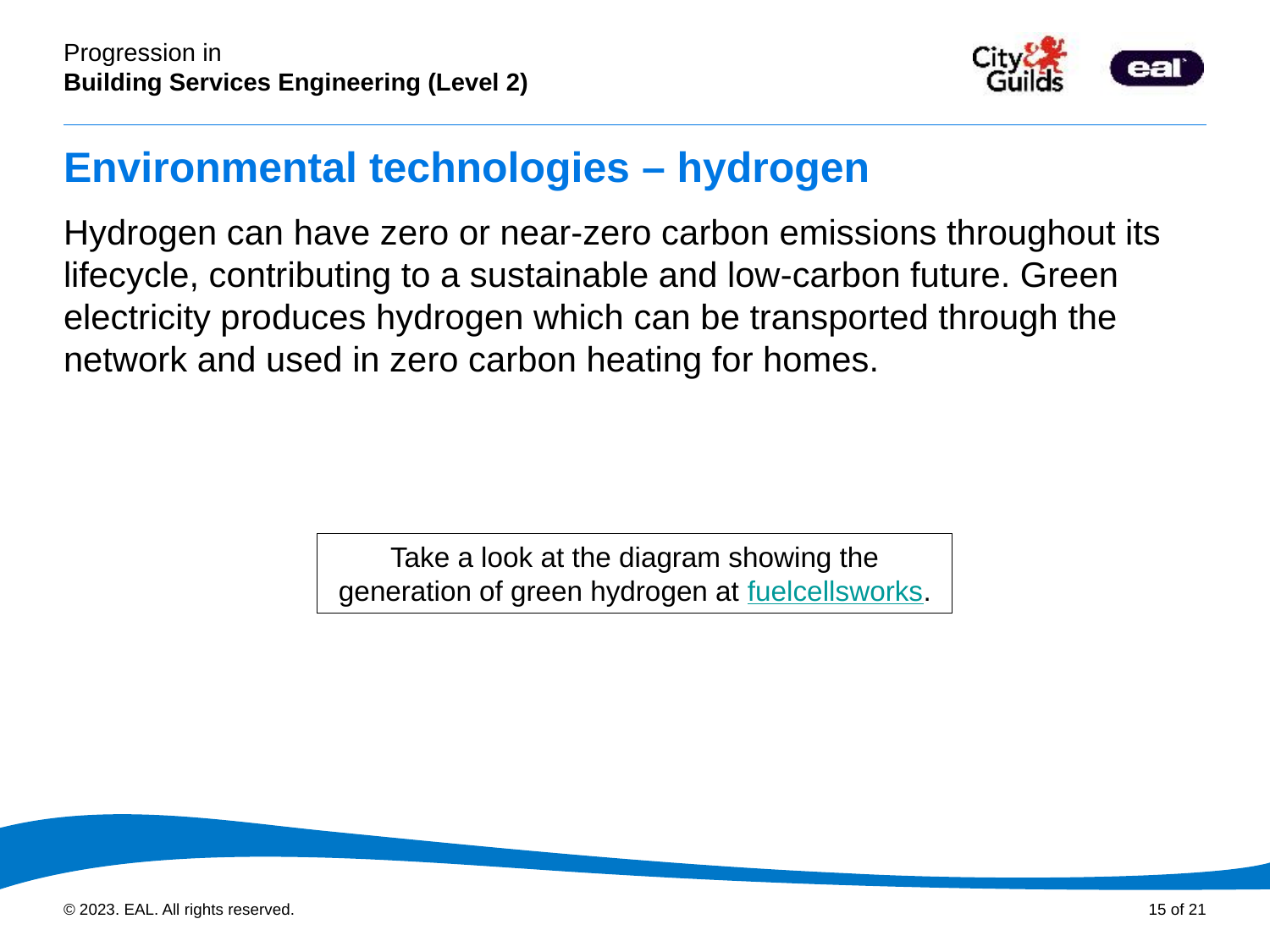

# Environmental technologies – hydrogen
Hydrogen can have zero or near-zero carbon emissions throughout its lifecycle, contributing to a sustainable and low-carbon future. Green electricity produces hydrogen which can be transported through the network and used in zero carbon heating for homes.
Take a look at the diagram showing the generation of green hydrogen at fuelcellsworks.